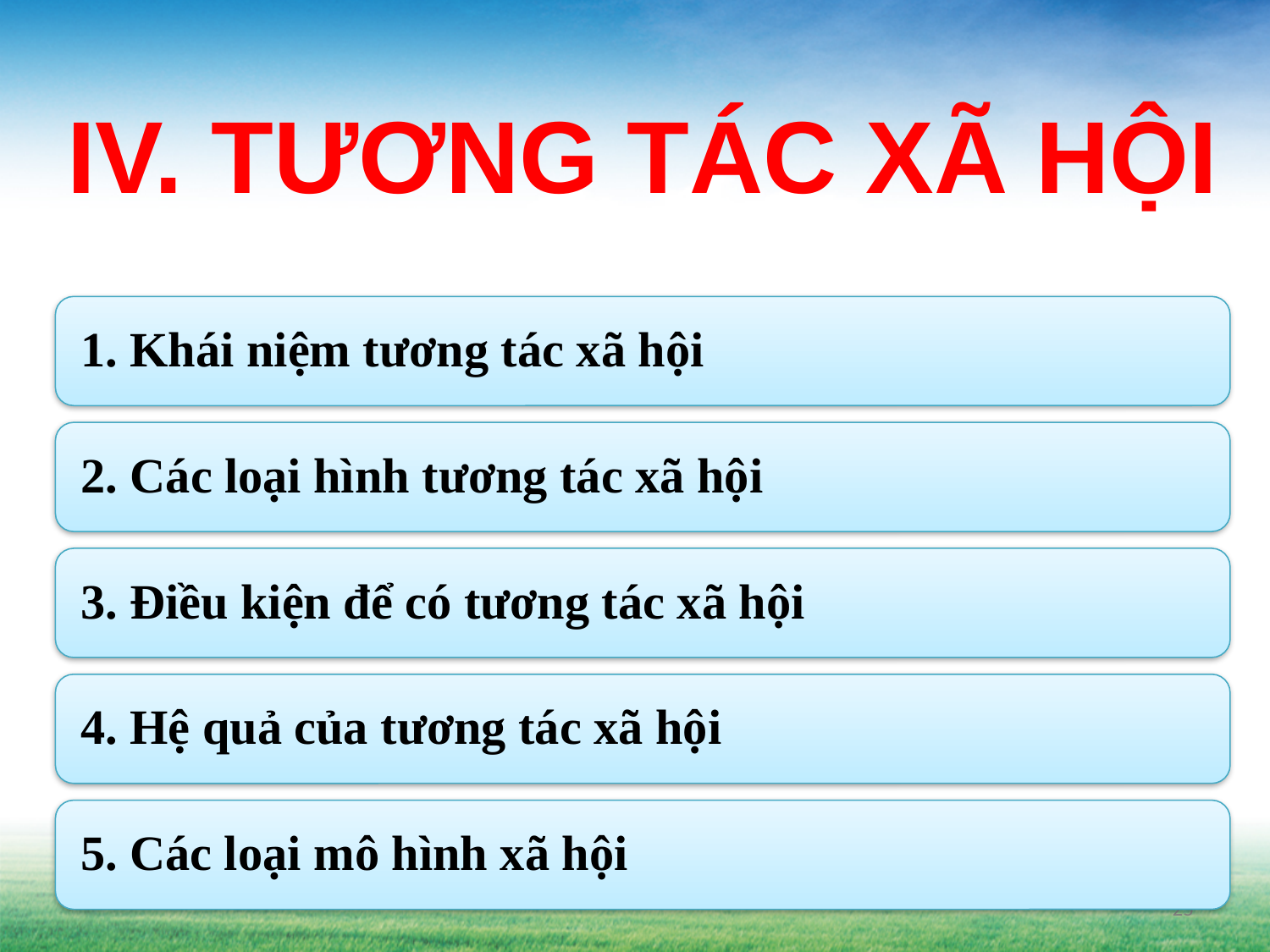

IV. Tương tác xã hội
1. Khái niệm tương tác xã hội
2. Các loại hình tương tác xã hội
3. Điều kiện để có tương tác xã hội
4. Hệ quả của tương tác xã hội
5. Các loại mô hình xã hội
25